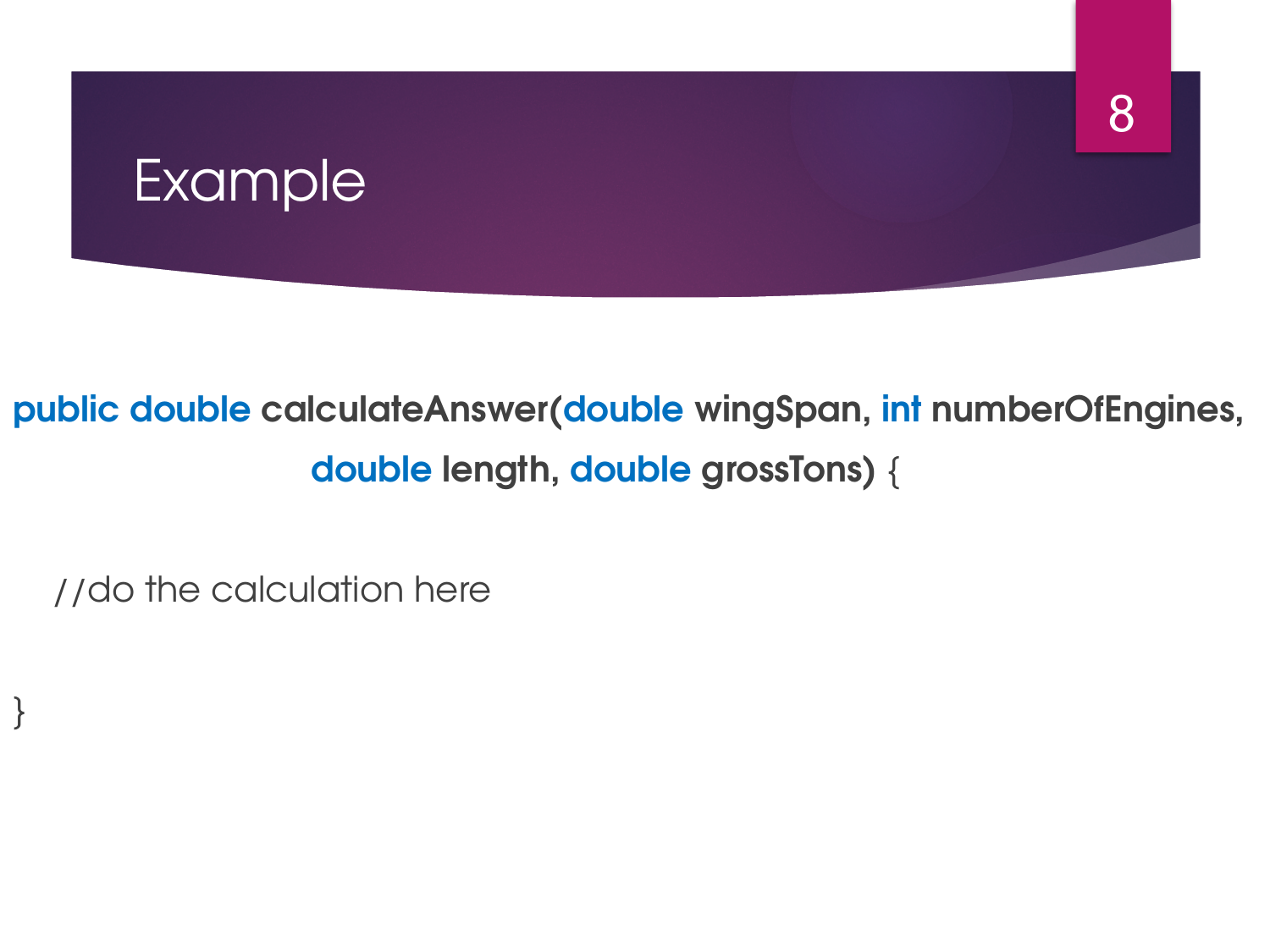

8
# Example
public double calculateAnswer(double wingSpan, int numberOfEngines,
                              double length, double grossTons) {

    //do the calculation here

}